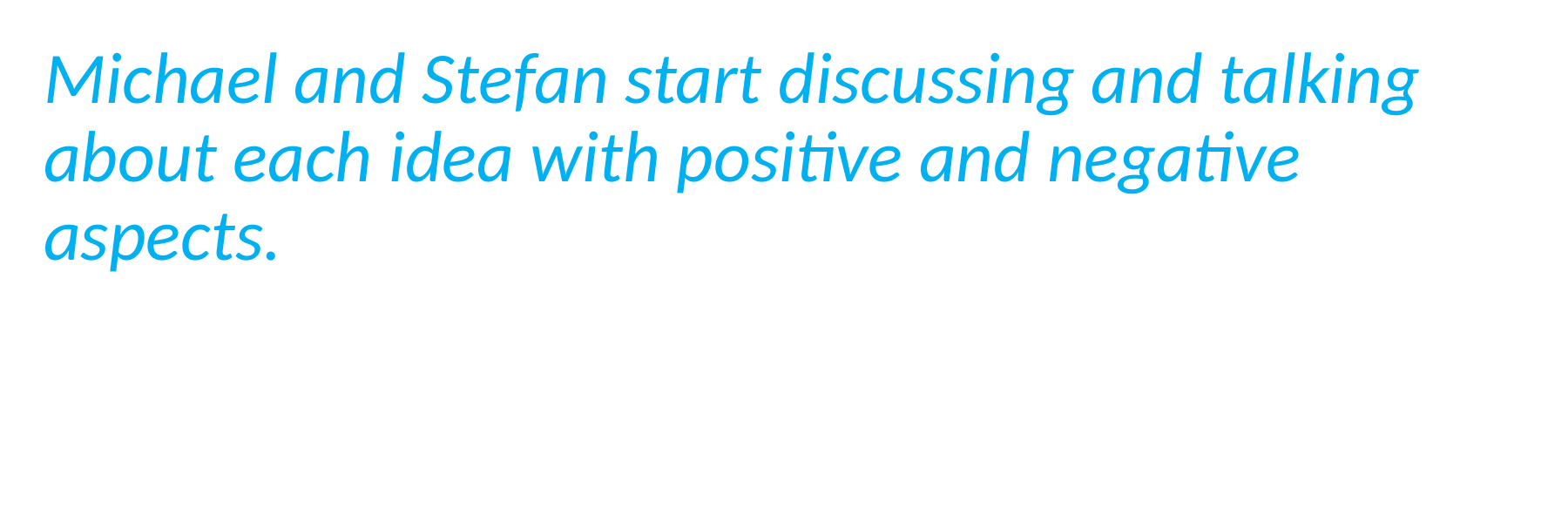

Michael and Stefan start discussing and talking about each idea with positive and negative aspects.